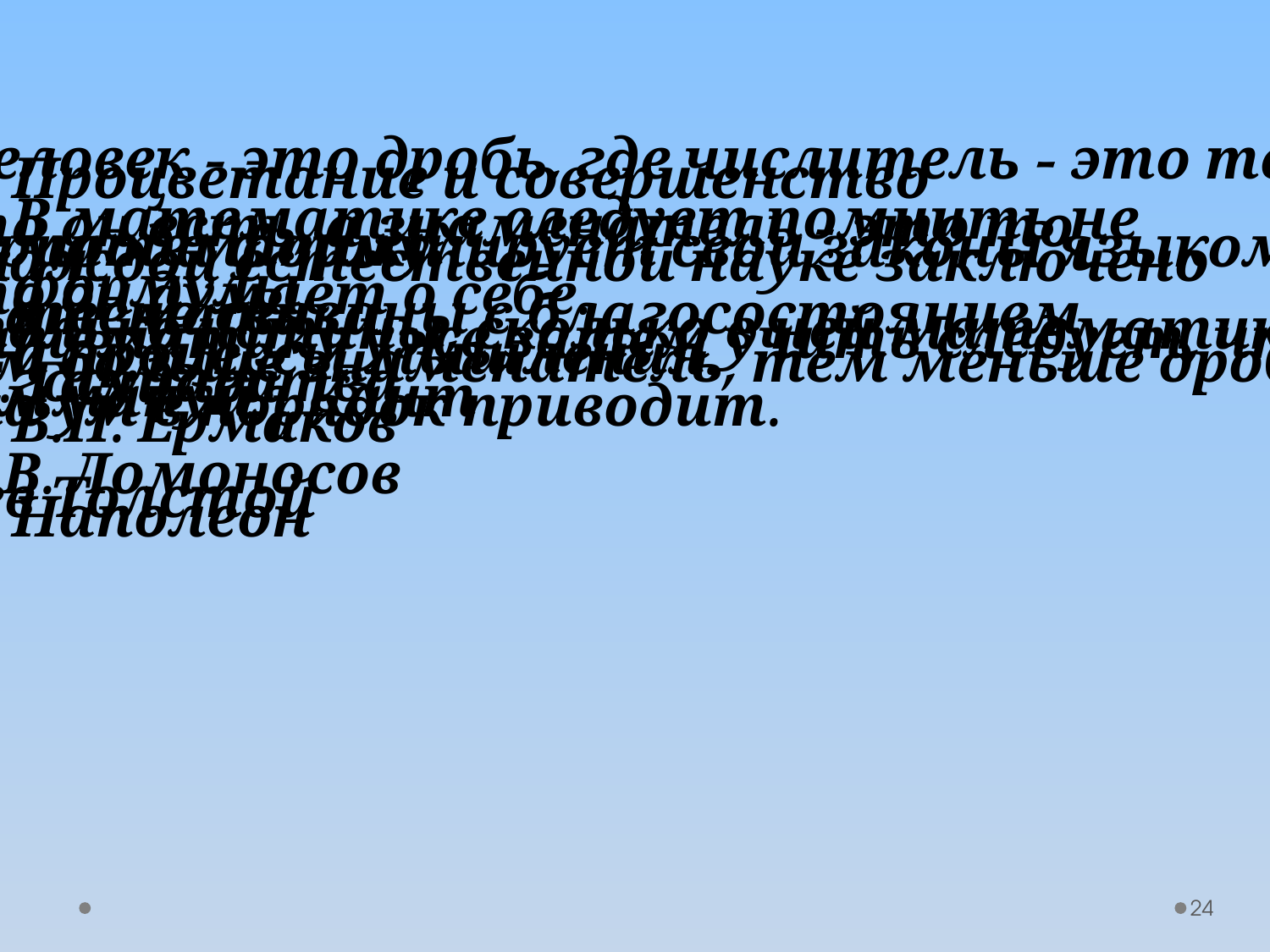

«Человек - это дробь, где числитель - это то,
что он есть, а знаменатель - это то,
что он думает о себе.
Чем больше знаменатель, тем меньше дробь»

 Лев Толстой
Процветание и совершенство математики
тесно связаны с благосостоянием государства.

Наполеон
В математике следует помнить не формулы,
а процессы мышления.
В.П. Ермаков
Природа формулирует свои законы языком
математики.
 Г. Галилей
В каждой естественной науке заключено
столько истины, сколько в ней математики.
  Иммануил Кант
Математику уже затем учить следует, что
Она ум в порядок приводит.
 М.В. Ломоносов
24